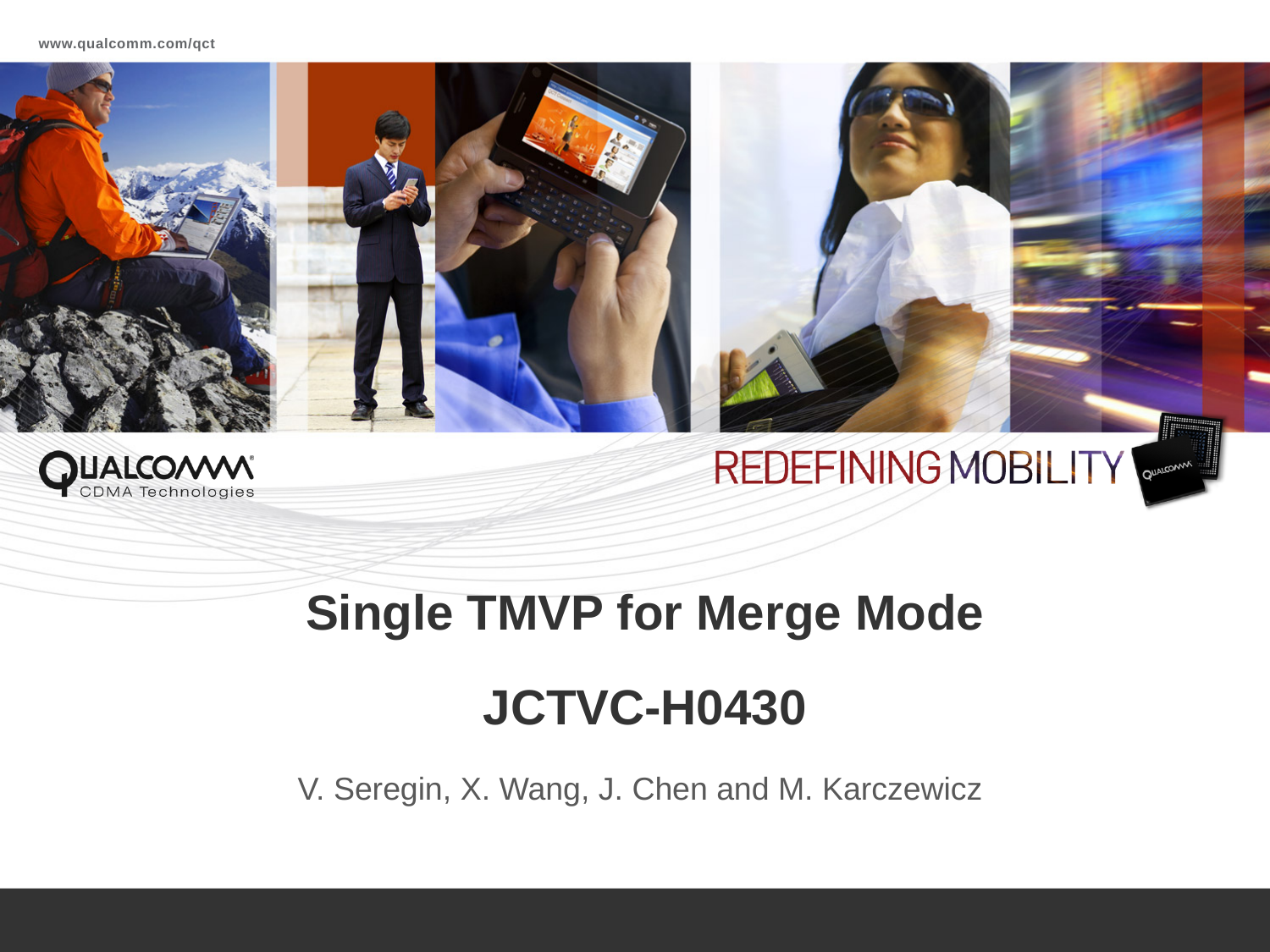

# Single TMVP for Merge Mode JCTVC-H0430
V. Seregin, X. Wang, J. Chen and M. Karczewicz